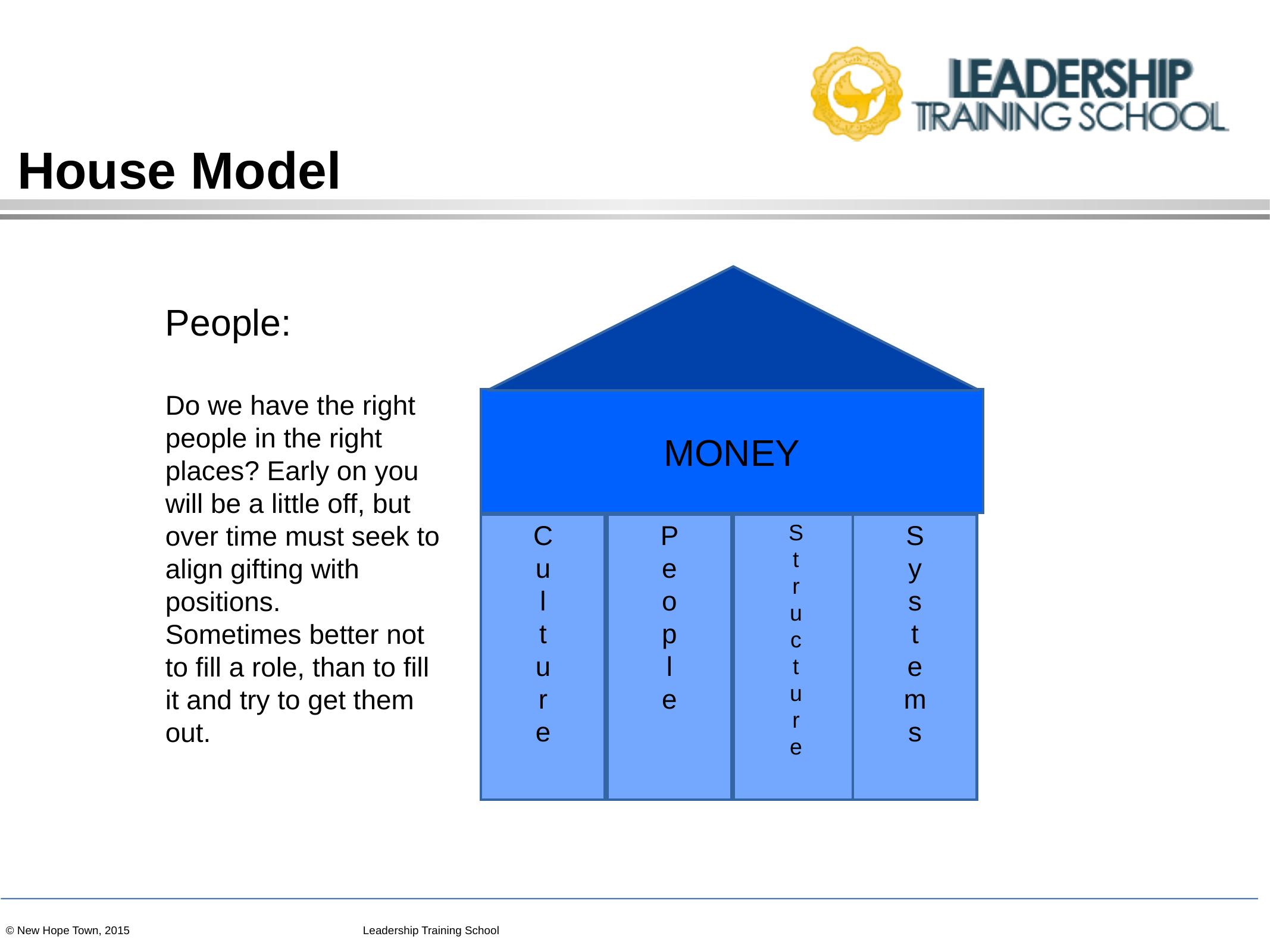

# House Model
Mission
People:

Do we have the right
people in the right
places? Early on you
will be a little off, but
over time must seek to
align gifting with
positions.
Sometimes better not
to fill a role, than to fill
it and try to get them
out.
MONEY
C
u
l
t
u
r
e
P
e
o
p
l
e
S
t
r
u
c
t
u
r
e
S
y
s
t
e
m
s
22